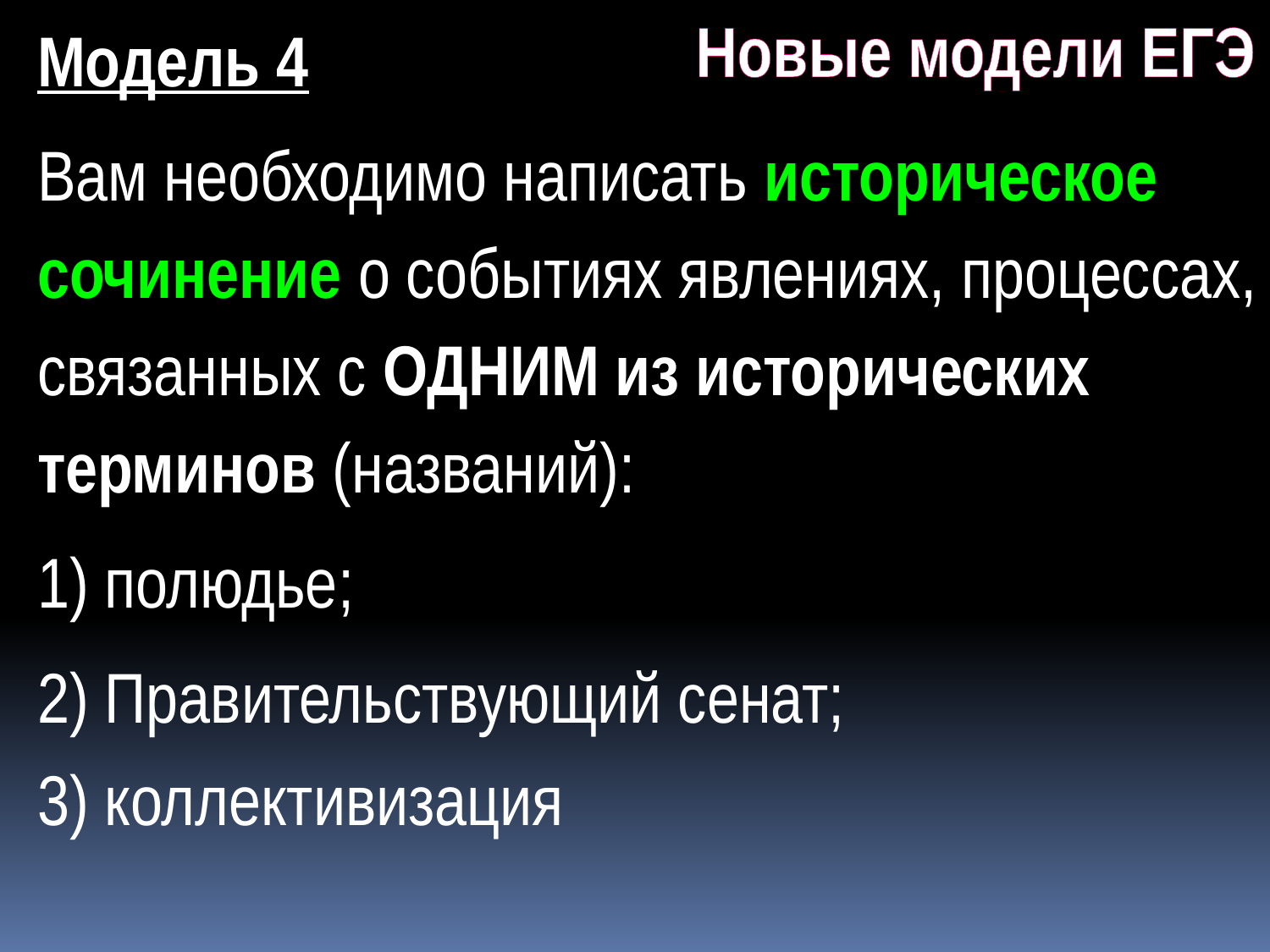

Новые модели ЕГЭ
Модель 4
Вам необходимо написать историческое сочинение о событиях явлениях, процессах, связанных с ОДНИМ из исторических терминов (названий):
1) полюдье;
2) Правительствующий сенат;
3) коллективизация